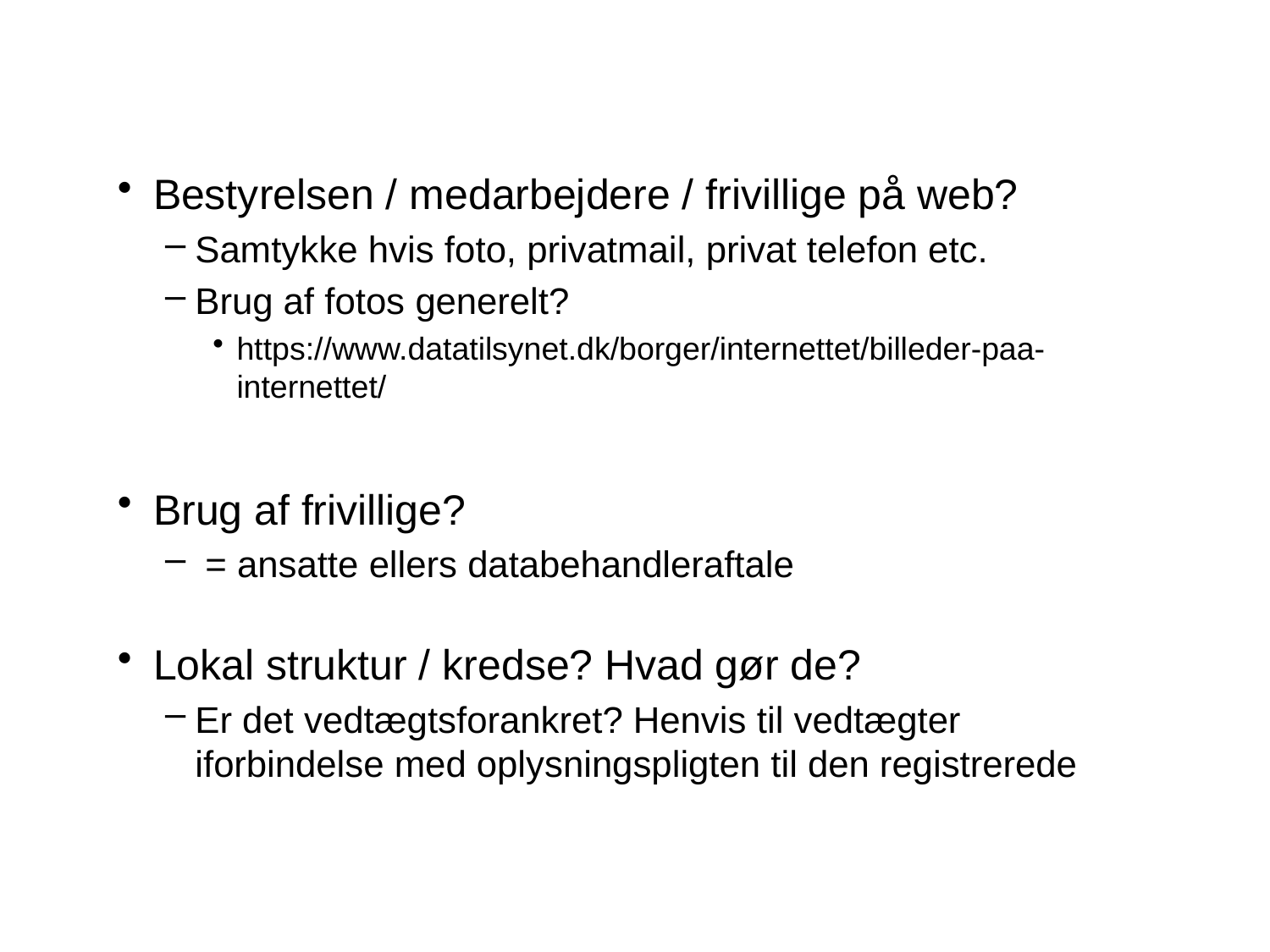

Bestyrelsen / medarbejdere / frivillige på web?
Samtykke hvis foto, privatmail, privat telefon etc.
Brug af fotos generelt?
https://www.datatilsynet.dk/borger/internettet/billeder-paa-internettet/

Brug af frivillige?
 = ansatte ellers databehandleraftale
Lokal struktur / kredse? Hvad gør de?
Er det vedtægtsforankret? Henvis til vedtægter iforbindelse med oplysningspligten til den registrerede